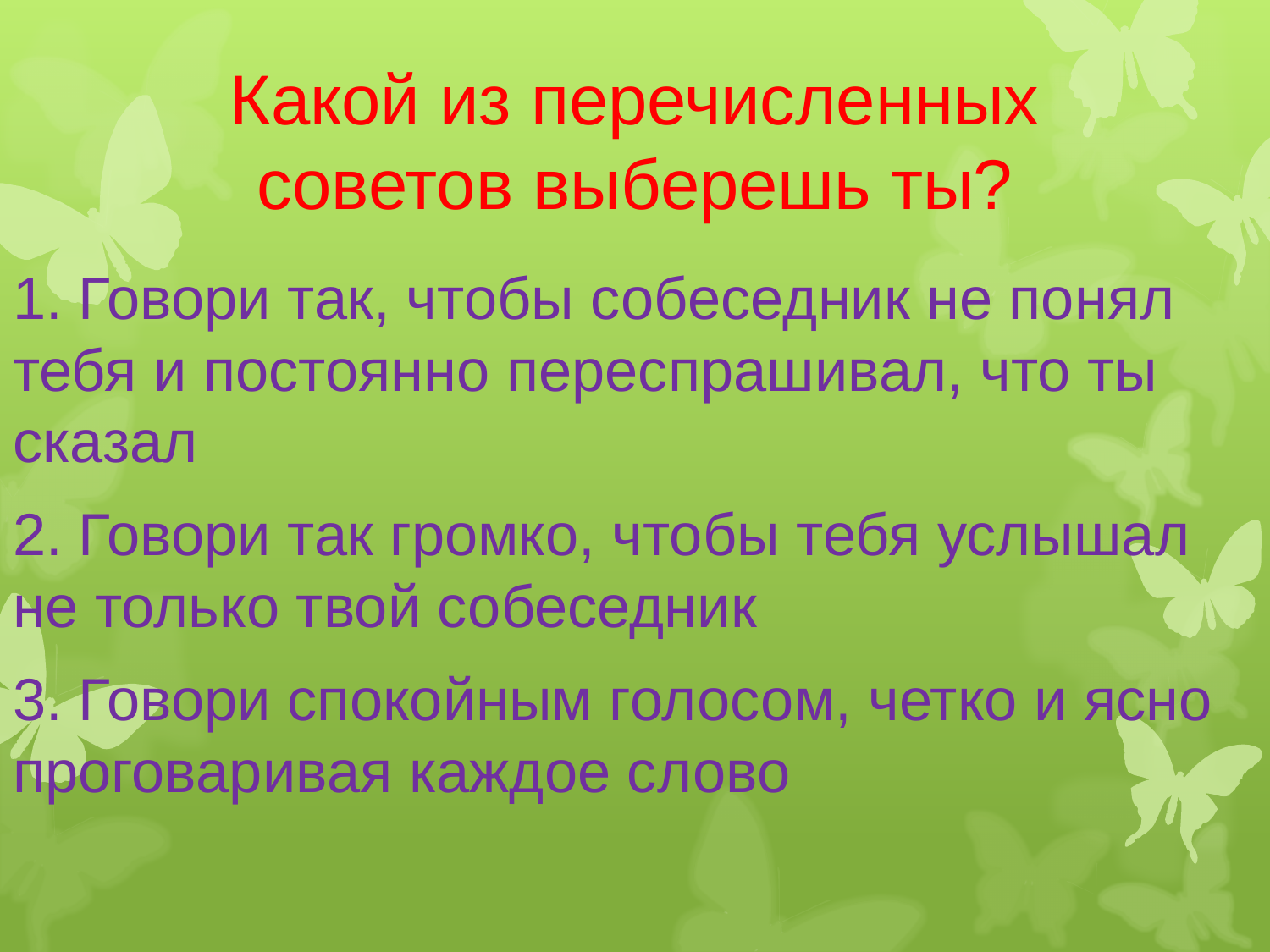

# Какой из перечисленных советов выберешь ты?
1. Говори так, чтобы собеседник не понял тебя и постоянно переспрашивал, что ты сказал
2. Говори так громко, чтобы тебя услышал не только твой собеседник
3. Говори спокойным голосом, четко и ясно проговаривая каждое слово